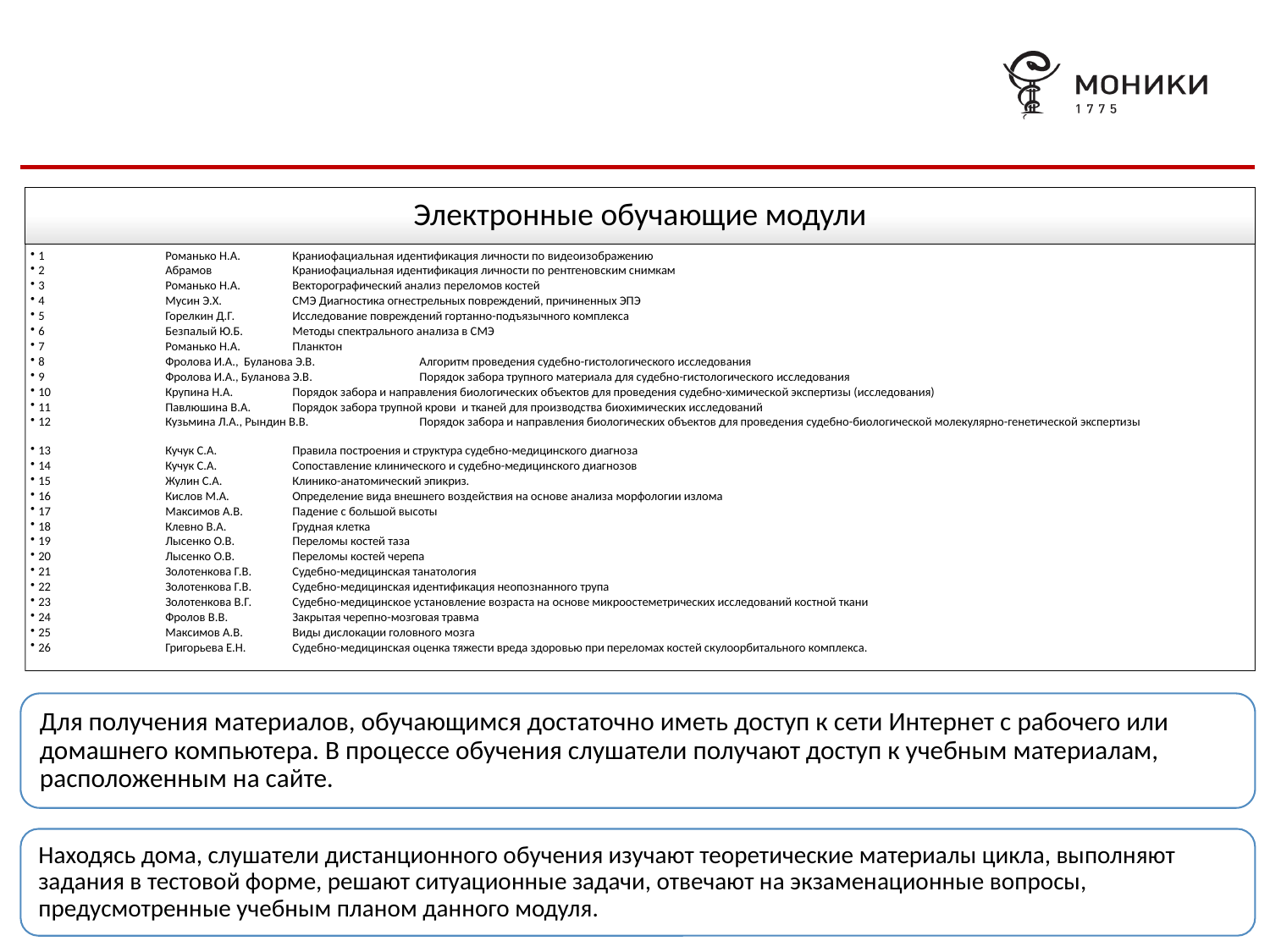

Электронные обучающие модули
1	Романько Н.А.	Краниофациальная идентификация личности по видеоизображению
2	Абрамов	Краниофациальная идентификация личности по рентгеновским снимкам
3	Романько Н.А.	Векторографический анализ переломов костей
4	Мусин Э.Х.	СМЭ Диагностика огнестрельных повреждений, причиненных ЭПЭ
5	Горелкин Д.Г.	Исследование повреждений гортанно-подъязычного комплекса
6	Безпалый Ю.Б.	Методы спектрального анализа в СМЭ
7	Романько Н.А.	Планктон
8	Фролова И.А.,  Буланова Э.В.	Алгоритм проведения судебно-гистологического исследования
9	Фролова И.А., Буланова Э.В.	Порядок забора трупного материала для судебно-гистологического исследования
10	Крупина Н.А.	Порядок забора и направления биологических объектов для проведения судебно-химической экспертизы (исследования)
11	Павлюшина В.А.	Порядок забора трупной крови  и тканей для производства биохимических исследований
12	Кузьмина Л.А., Рындин В.В.	Порядок забора и направления биологических объектов для проведения судебно-биологической молекулярно-генетической экспертизы
13	Кучук С.А.	Правила построения и структура судебно-медицинского диагноза
14	Кучук С.А.	Сопоставление клинического и судебно-медицинского диагнозов
15	Жулин С.А.	Клинико-анатомический эпикриз.
16	Кислов М.А. 	Определение вида внешнего воздействия на основе анализа морфологии излома
17	Максимов А.В.	Падение с большой высоты
18	Клевно В.А.	Грудная клетка
19	Лысенко О.В.	Переломы костей таза
20	Лысенко О.В.	Переломы костей черепа
21	Золотенкова Г.В.	Судебно-медицинская танатология
22	Золотенкова Г.В.	Судебно-медицинская идентификация неопознанного трупа
23	Золотенкова В.Г.	Судебно-медицинское установление возраста на основе микроостеметрических исследований костной ткани
24	Фролов В.В.	Закрытая черепно-мозговая травма
25	Максимов А.В.	Виды дислокации головного мозга
26	Григорьева Е.Н.	Судебно-медицинская оценка тяжести вреда здоровью при переломах костей скулоорбитального комплекса.
Для получения материалов, обучающимся достаточно иметь доступ к сети Интернет с рабочего или домашнего компьютера. В процессе обучения слушатели получают доступ к учебным материалам, расположенным на сайте.
Находясь дома, слушатели дистанционного обучения изучают теоретические материалы цикла, выполняют задания в тестовой форме, решают ситуационные задачи, отвечают на экзаменационные вопросы, предусмотренные учебным планом данного модуля.
7